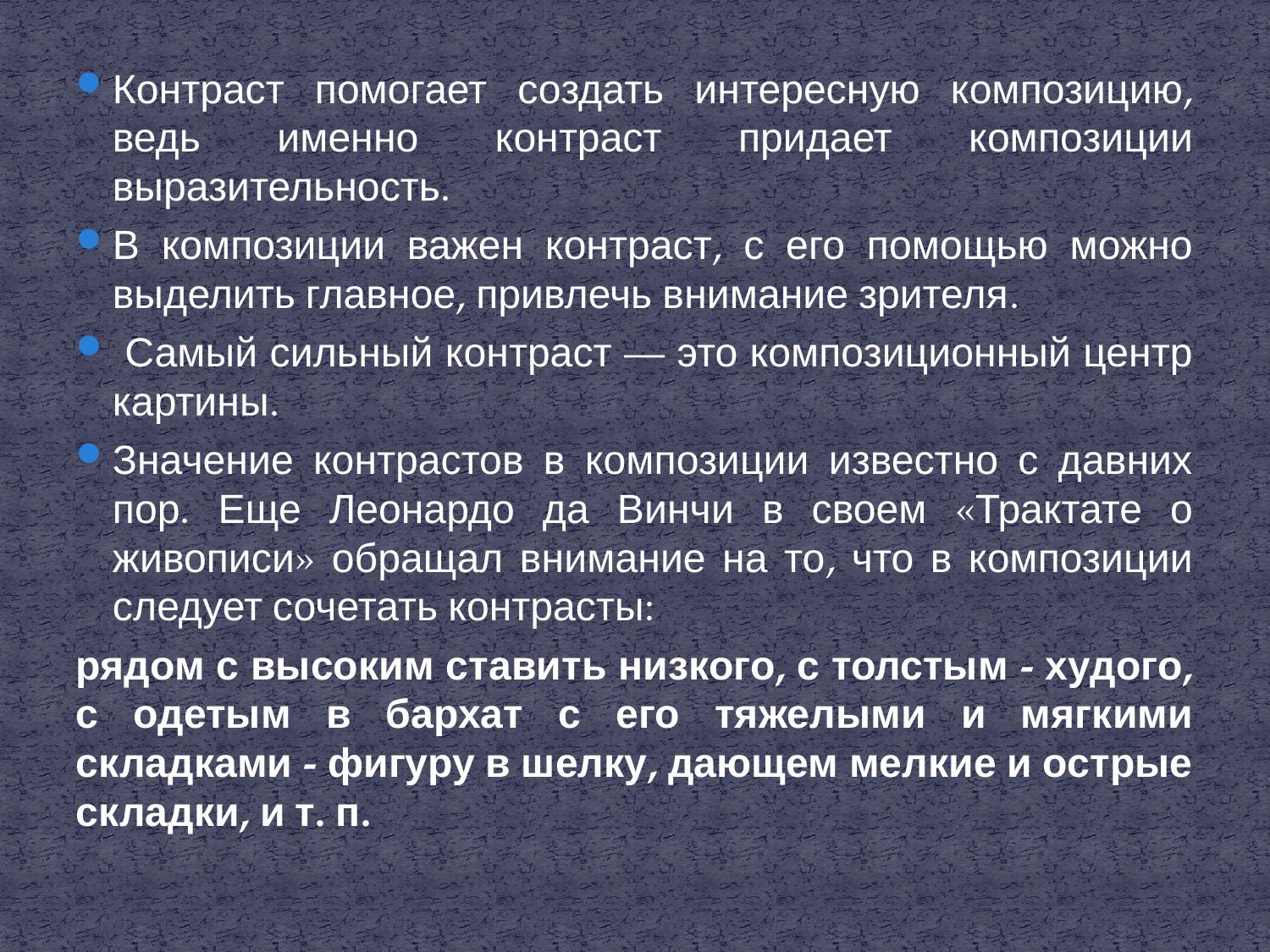

Контраст помогает создать интересную композицию, ведь именно контраст придает композиции выразительность.
В композиции важен контраст, с его помощью можно выделить главное, привлечь внимание зрителя.
 Самый сильный контраст — это композиционный центр картины.
Значение контрастов в композиции известно с давних пор. Еще Леонардо да Винчи в своем «Трактате о живописи» обращал внимание на то, что в композиции следует сочетать контрасты:
рядом с высоким ставить низкого, с толстым - худого, с одетым в бархат с его тяжелыми и мягкими складками - фигуру в шелку, дающем мелкие и острые складки, и т. п.